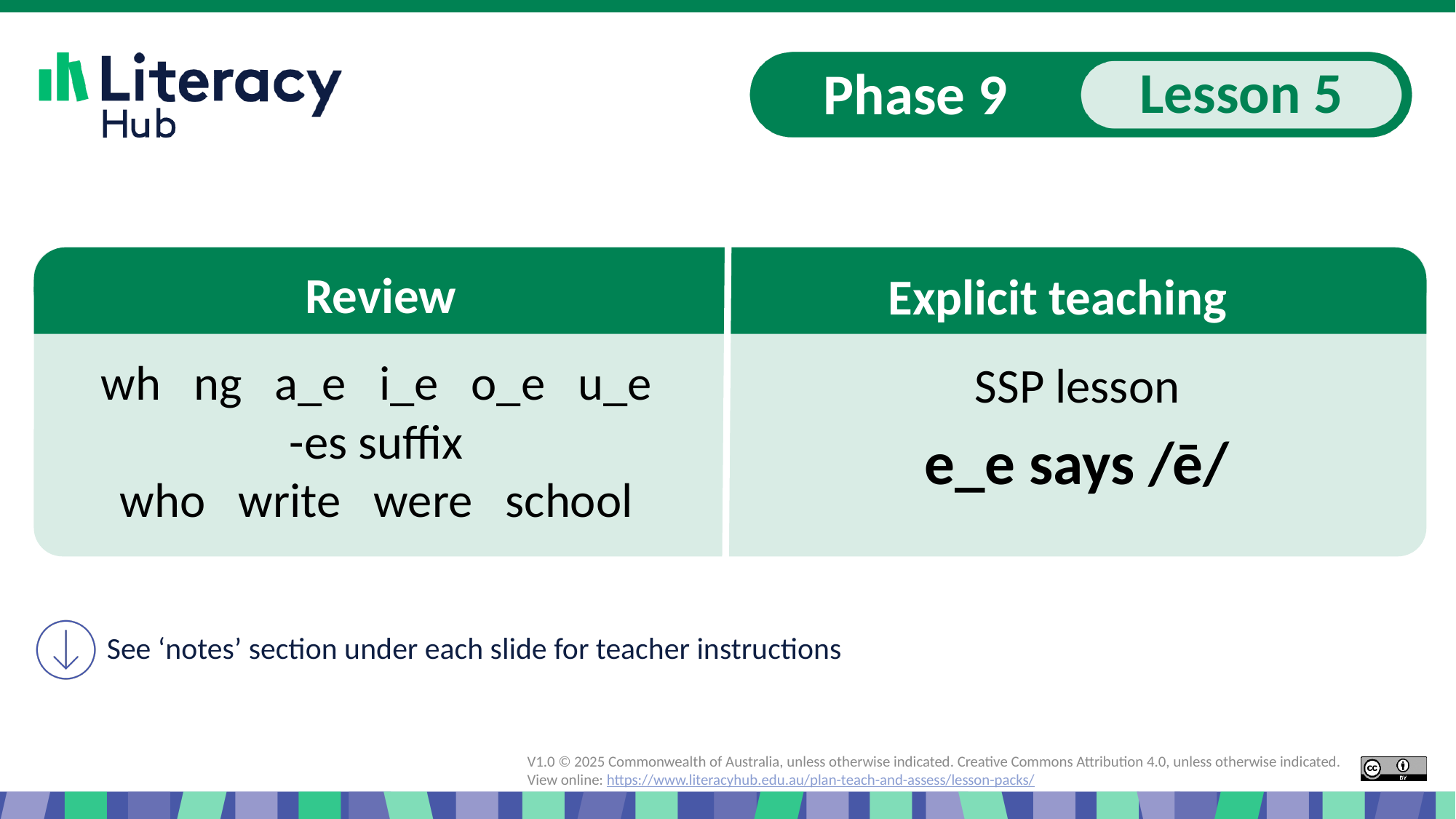

# Slide 1 Start of presentation, a_e says /ā/
wh   ng   a_e   i_e   o_e   u_e
-es suffix
who   write   were   school
SSP lesson
e_e says /ē/